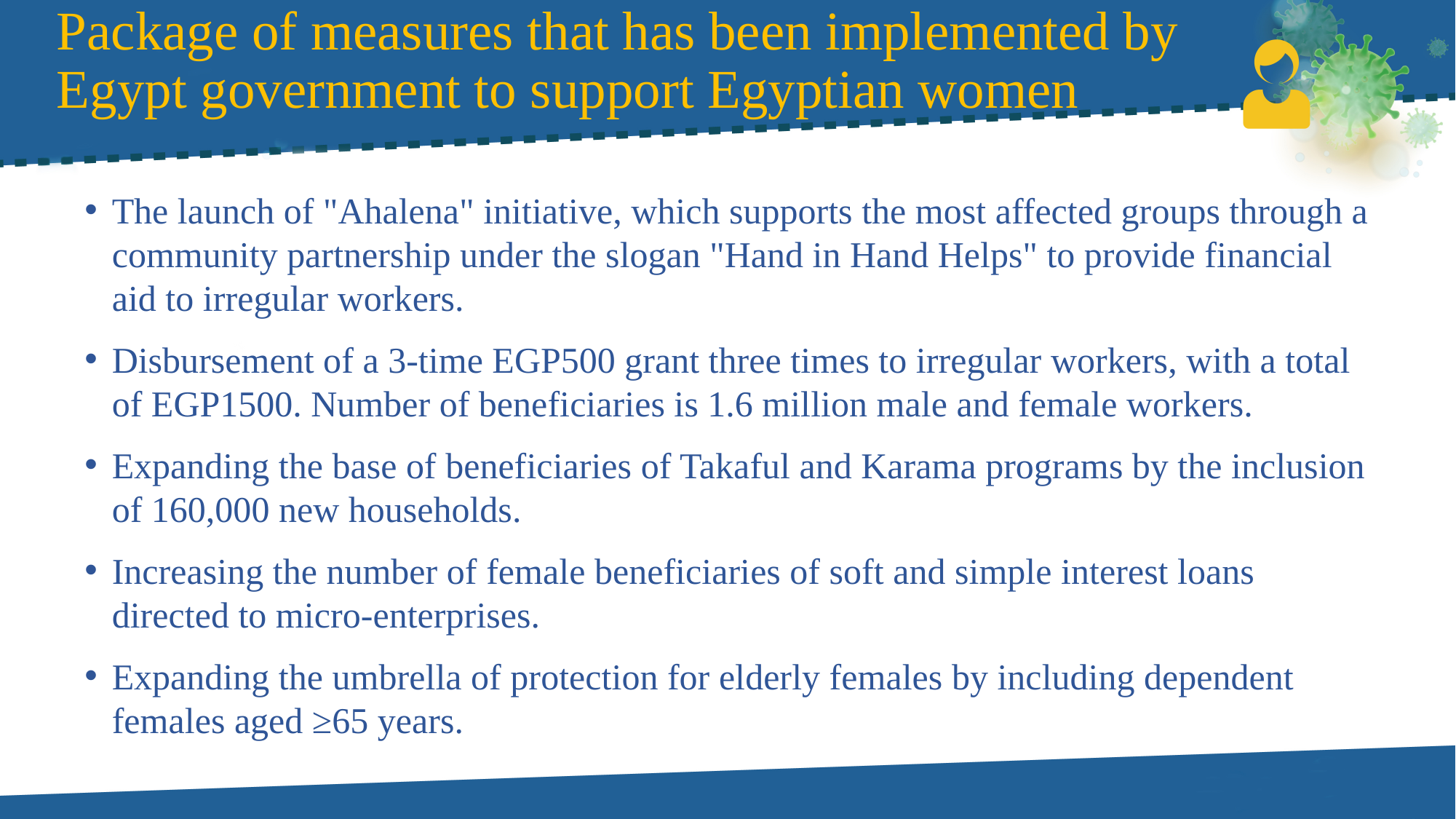

# Package of measures that has been implemented by Egypt government to support Egyptian women
The launch of "Ahalena" initiative, which supports the most affected groups through a community partnership under the slogan "Hand in Hand Helps" to provide financial aid to irregular workers.
Disbursement of a 3-time EGP500 grant three times to irregular workers, with a total of EGP1500. Number of beneficiaries is 1.6 million male and female workers.
Expanding the base of beneficiaries of Takaful and Karama programs by the inclusion of 160,000 new households.
Increasing the number of female beneficiaries of soft and simple interest loans directed to micro-enterprises.
Expanding the umbrella of protection for elderly females by including dependent females aged ≥65 years.